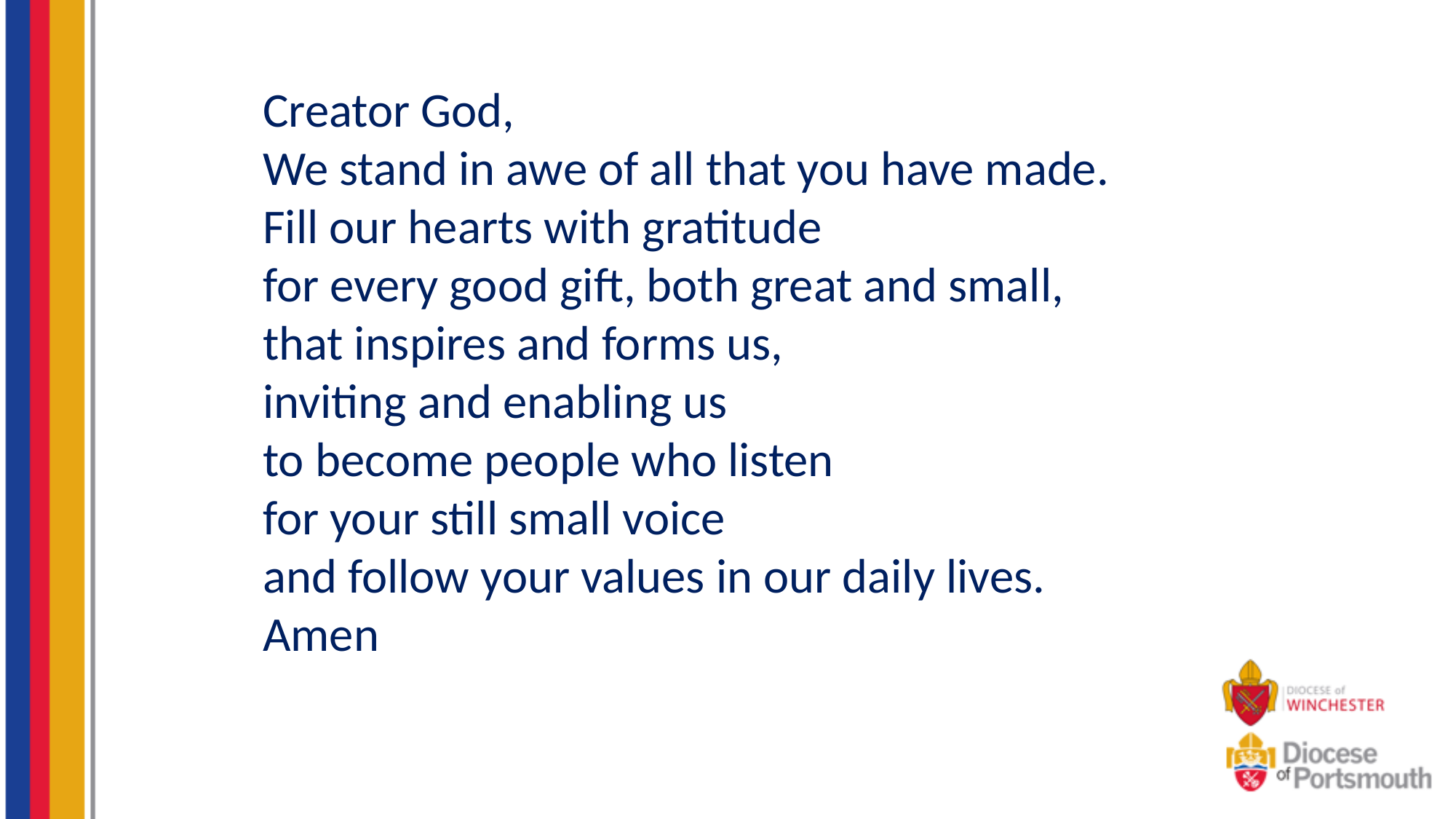

Creator God,
We stand in awe of all that you have made.
Fill our hearts with gratitude
for every good gift, both great and small,
that inspires and forms us,
inviting and enabling us
to become people who listen
for your still small voice
and follow your values in our daily lives.
Amen